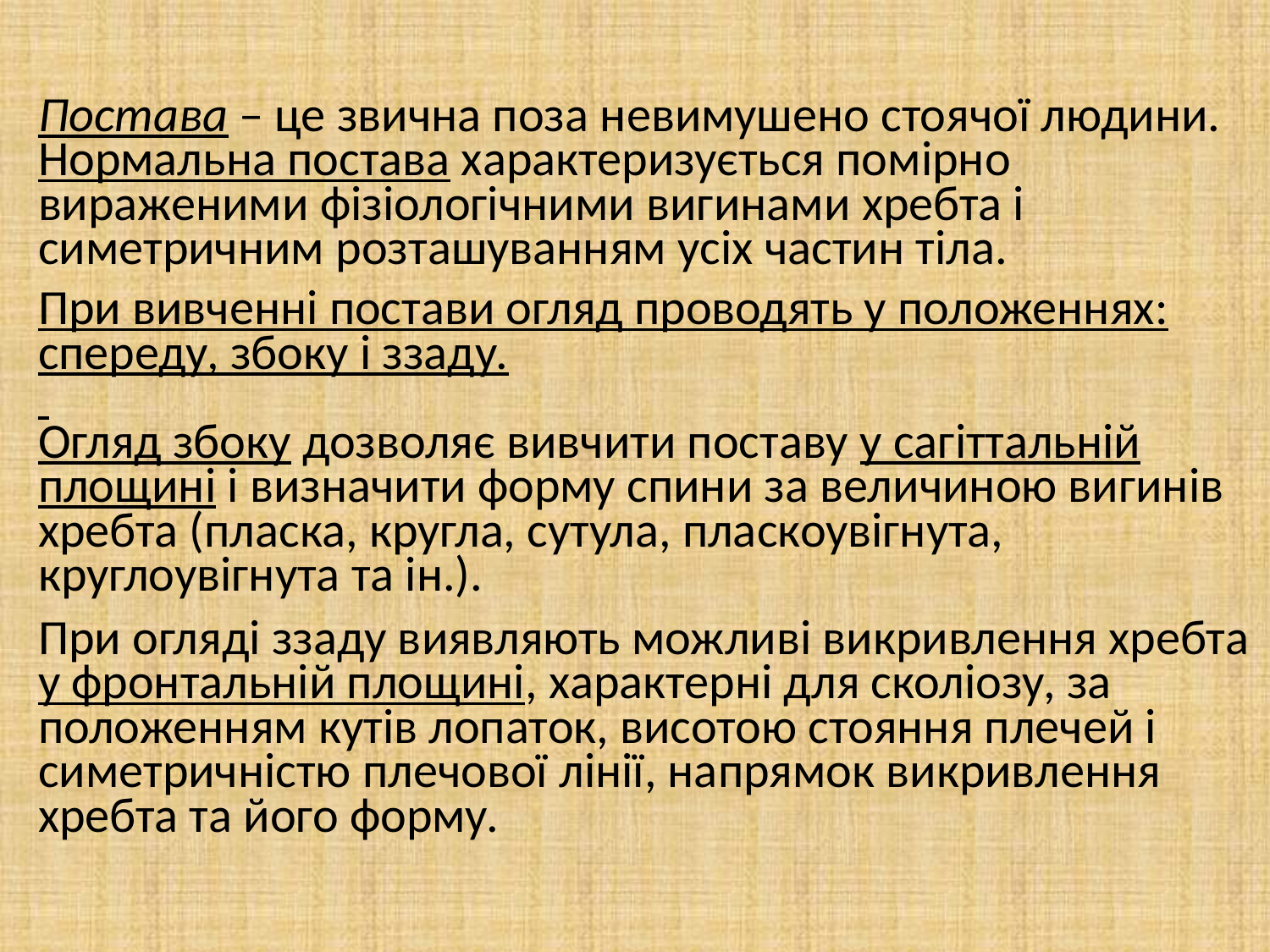

# Постава – це звична поза невимушено стоячої людини. Нормальна постава характеризується помірно вираженими фізіологічними вигинами хребта і симетричним розташуванням усіх частин тіла. При вивченні постави огляд проводять у положеннях: спереду, збоку і ззаду. Огляд збоку дозволяє вивчити поставу у сагіттальній площині і визначити форму спини за величиною вигинів хребта (пласка, кругла, сутула, пласкоувігнута, круглоувігнута та ін.). При огляді ззаду виявляють можливі викривлення хребта у фронтальній площині, характерні для сколіозу, за положенням кутів лопаток, висотою стояння плечей і симетричністю плечової лінії, напрямок викривлення хребта та його форму.